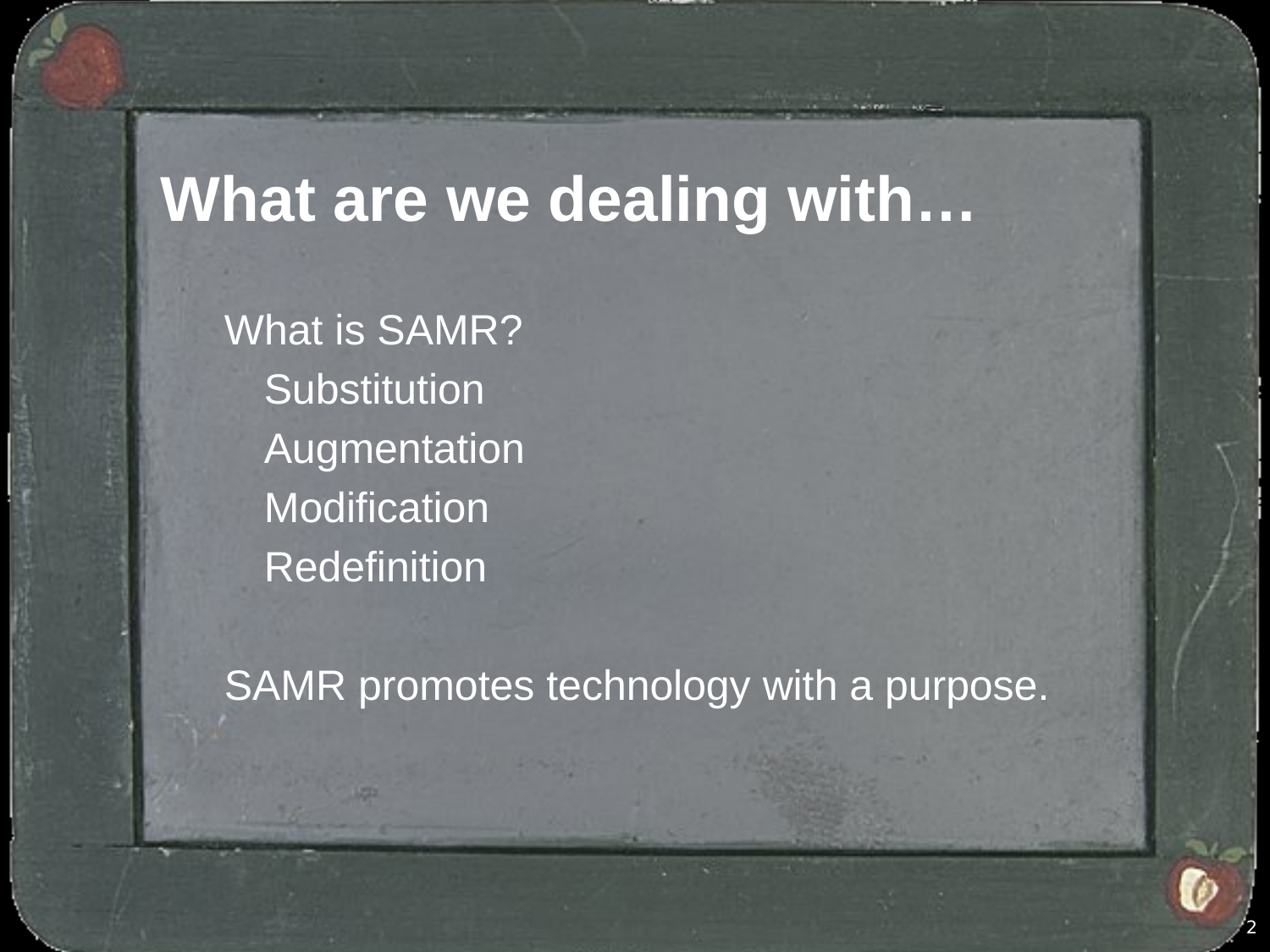

# What are we dealing with…
What is SAMR?
	Substitution
	Augmentation
	Modification
	Redefinition

SAMR promotes technology with a purpose.

2